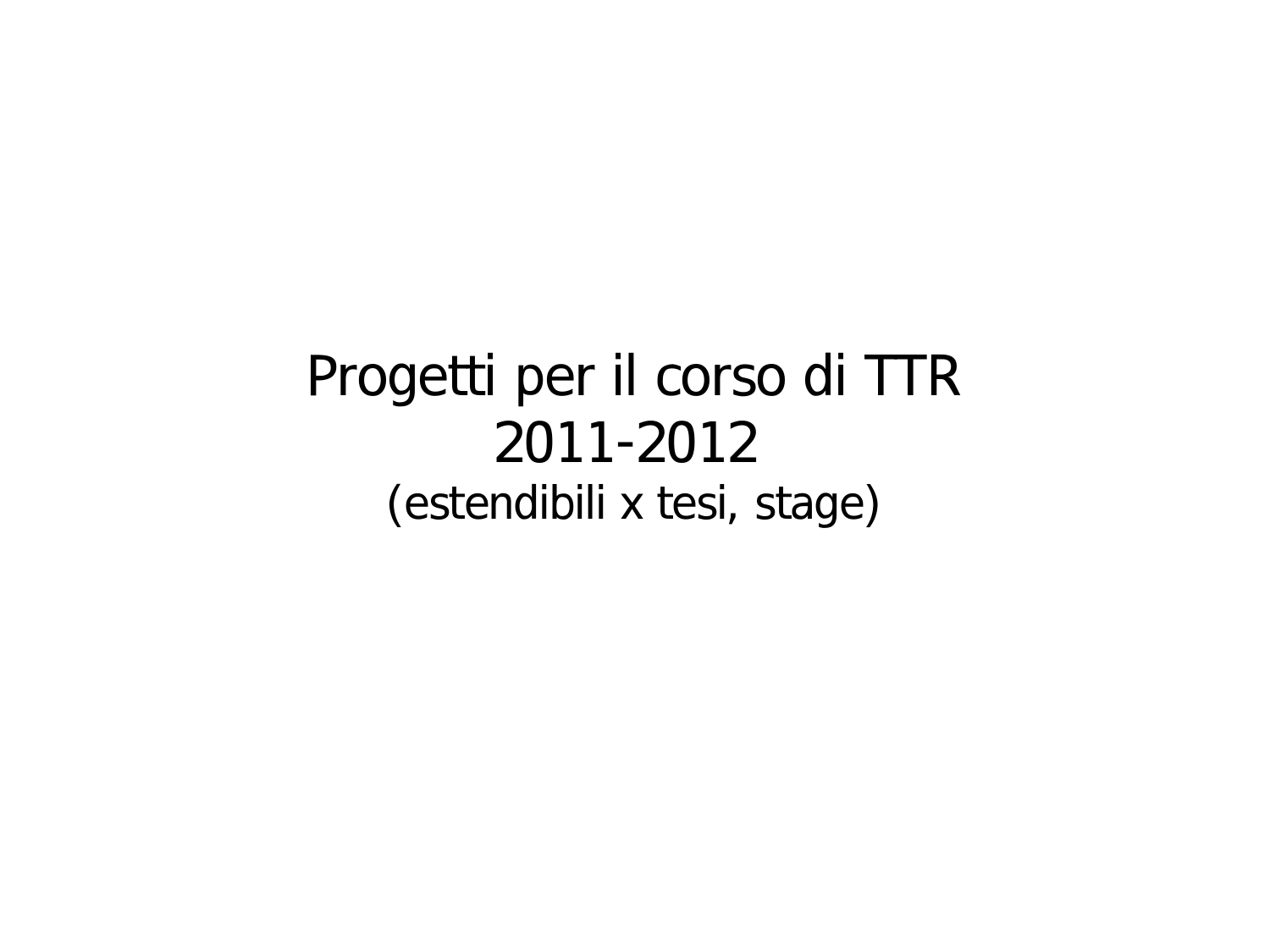

# Progetti per il corso di TTR 2011-2012 (estendibili x tesi, stage)